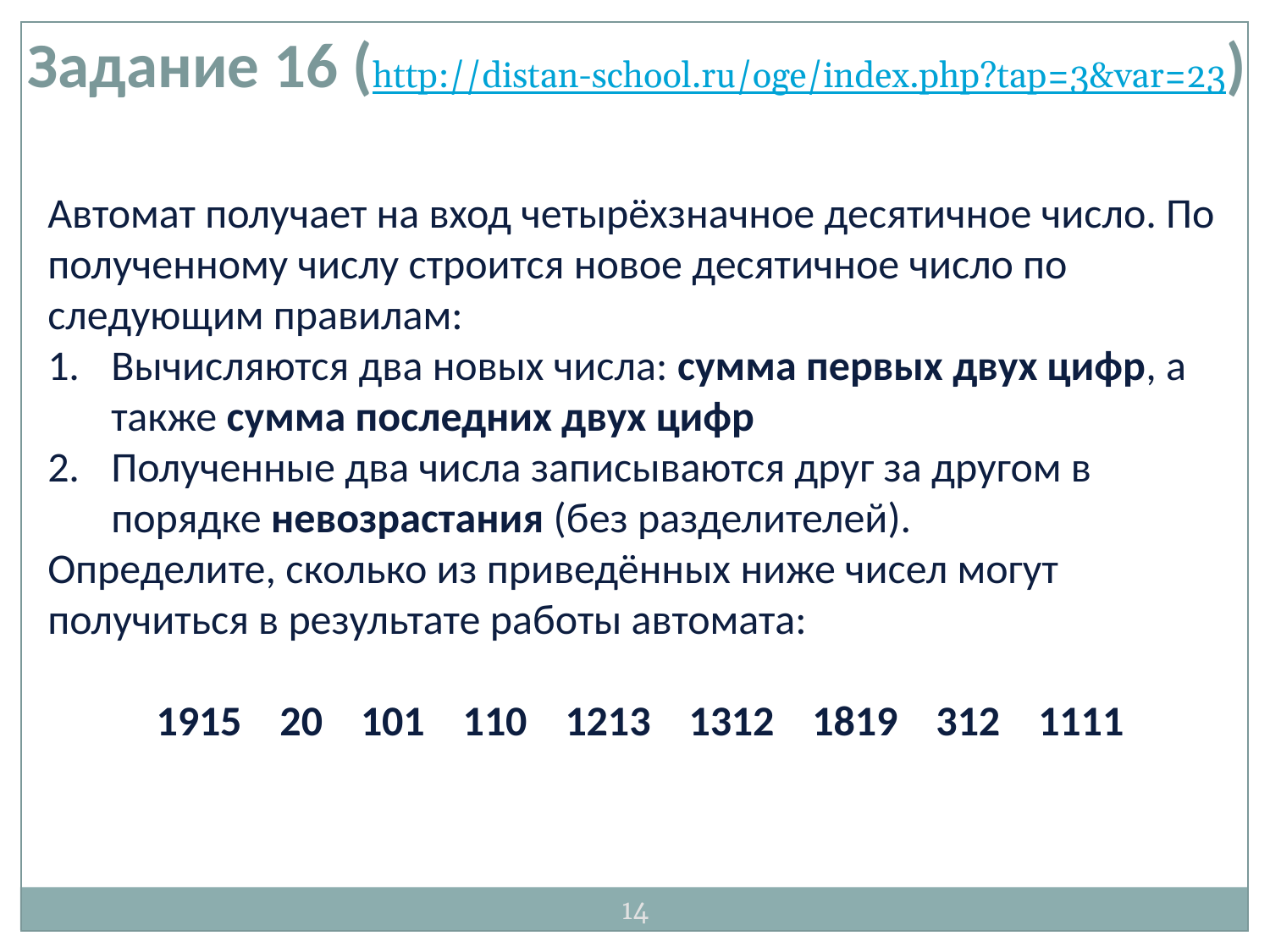

Задание 16 (http://distan-school.ru/oge/index.php?tap=3&var=23)
Автомат получает на вход четырёхзначное десятичное число. По полученному числу строится новое десятичное число по следующим правилам:
Вычисляются два новых числа: сумма первых двух цифр, а также сумма последних двух цифр
Полученные два числа записываются друг за другом в порядке невозрастания (без разделителей).
Определите, сколько из приведённых ниже чисел могут получиться в результате работы автомата:

1915    20    101    110    1213    1312    1819    312    1111
14